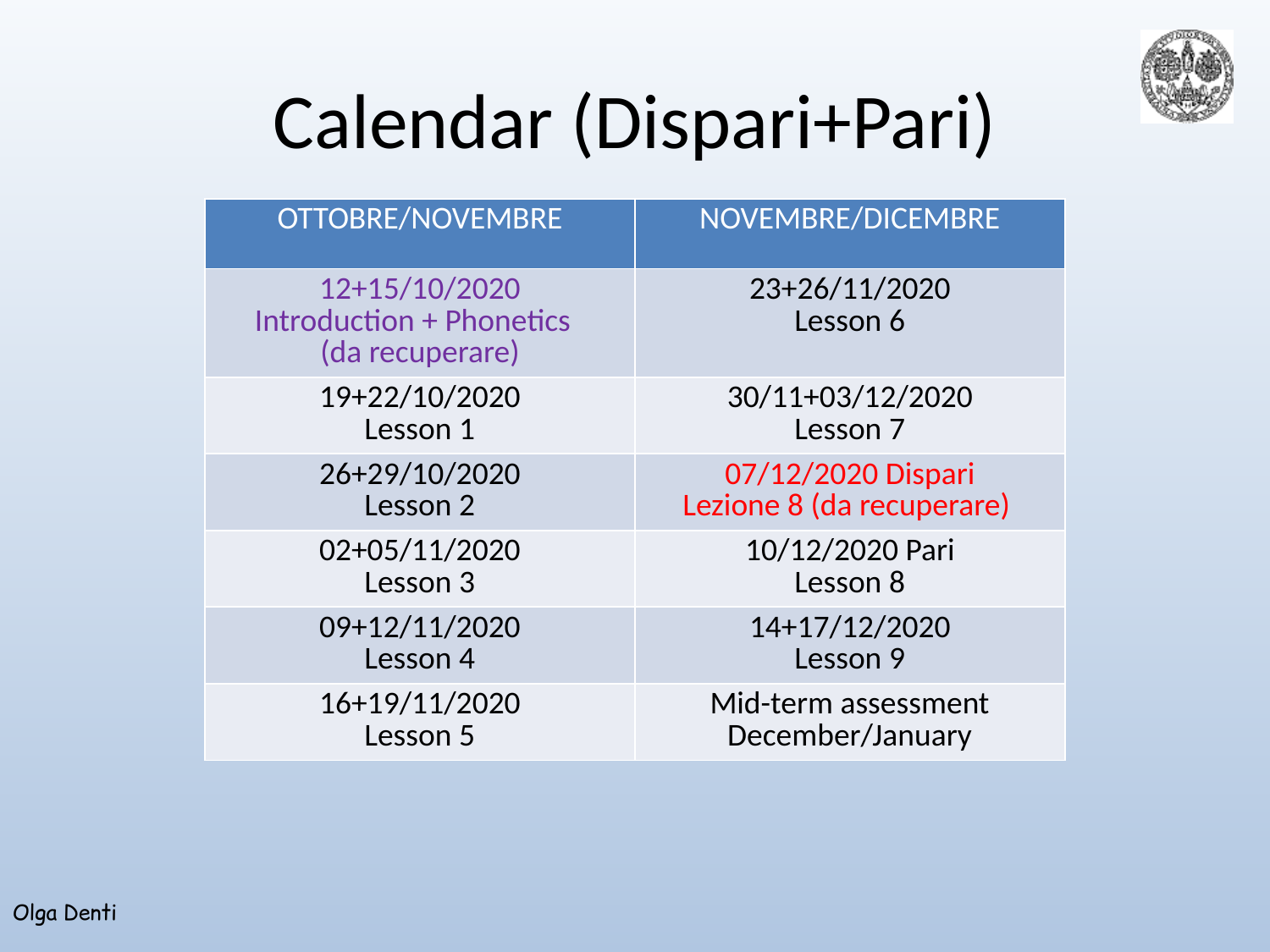

# Calendar (Dispari+Pari)
| OTTOBRE/NOVEMBRE | NOVEMBRE/DICEMBRE |
| --- | --- |
| 12+15/10/2020 Introduction + Phonetics (da recuperare) | 23+26/11/2020 Lesson 6 |
| 19+22/10/2020 Lesson 1 | 30/11+03/12/2020 Lesson 7 |
| 26+29/10/2020 Lesson 2 | 07/12/2020 Dispari Lezione 8 (da recuperare) |
| 02+05/11/2020 Lesson 3 | 10/12/2020 Pari Lesson 8 |
| 09+12/11/2020 Lesson 4 | 14+17/12/2020 Lesson 9 |
| 16+19/11/2020 Lesson 5 | Mid-term assessment December/January |